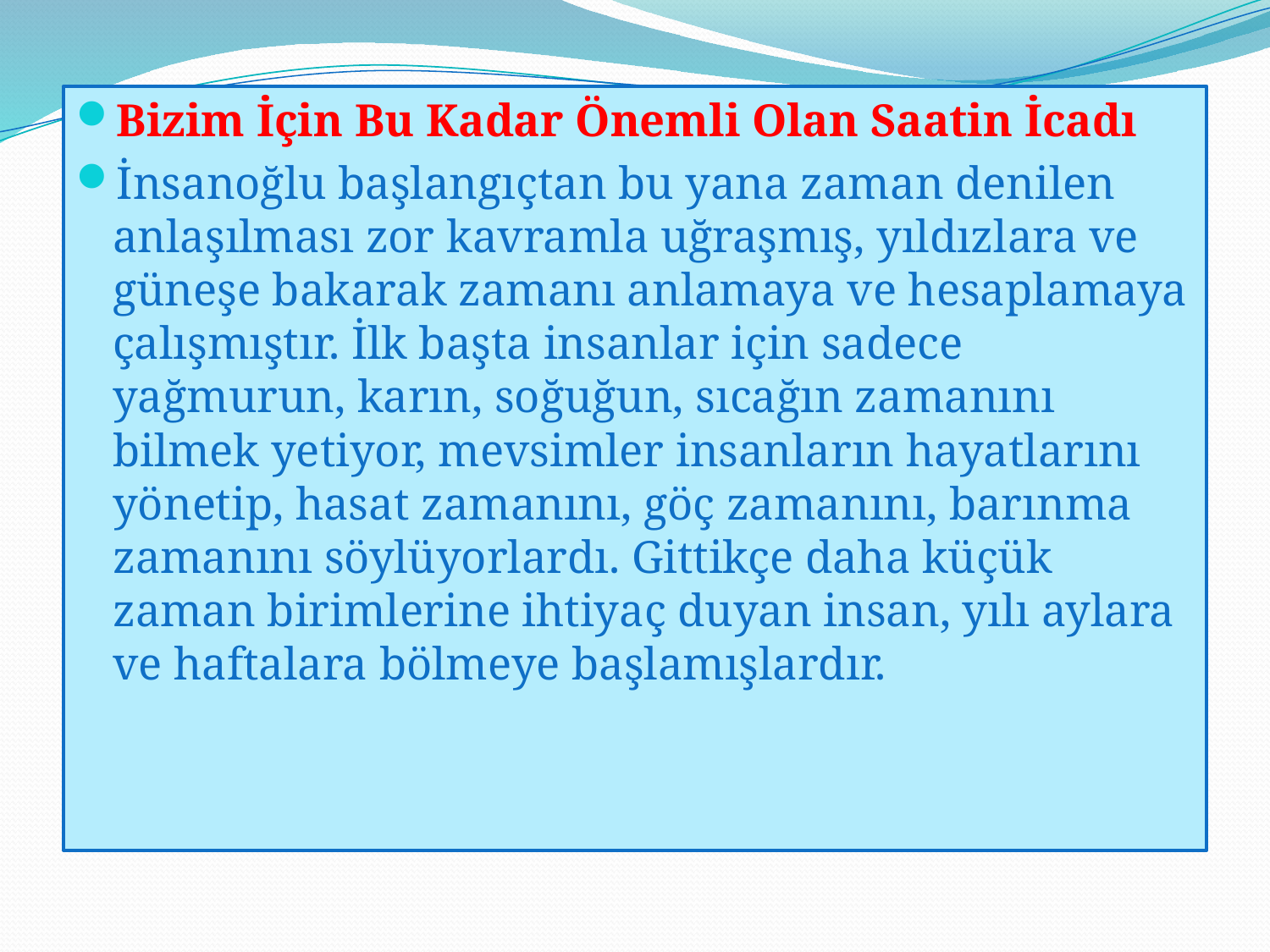

Bizim İçin Bu Kadar Önemli Olan Saatin İcadı
İnsanoğlu başlangıçtan bu yana zaman denilen anlaşılması zor kavramla uğraşmış, yıldızlara ve güneşe bakarak zamanı anlamaya ve hesaplamaya çalışmıştır. İlk başta insanlar için sadece yağmurun, karın, soğuğun, sıcağın zamanını bilmek yetiyor, mevsimler insanların hayatlarını yönetip, hasat zamanını, göç zamanını, barınma zamanını söylüyorlardı. Gittikçe daha küçük zaman birimlerine ihtiyaç duyan insan, yılı aylara ve haftalara bölmeye başlamışlardır.